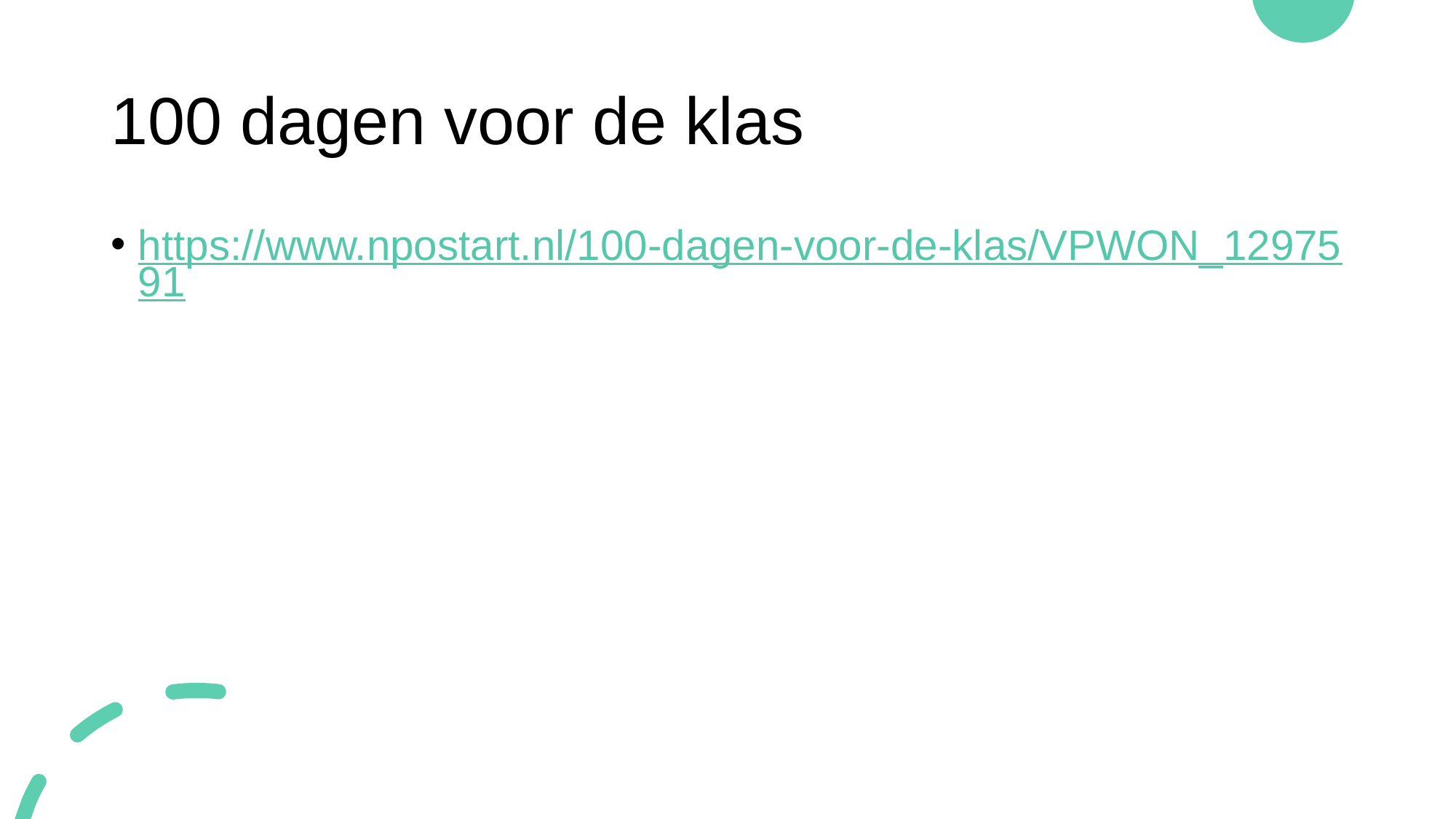

# 100 dagen voor de klas
https://www.npostart.nl/100-dagen-voor-de-klas/VPWON_1297591